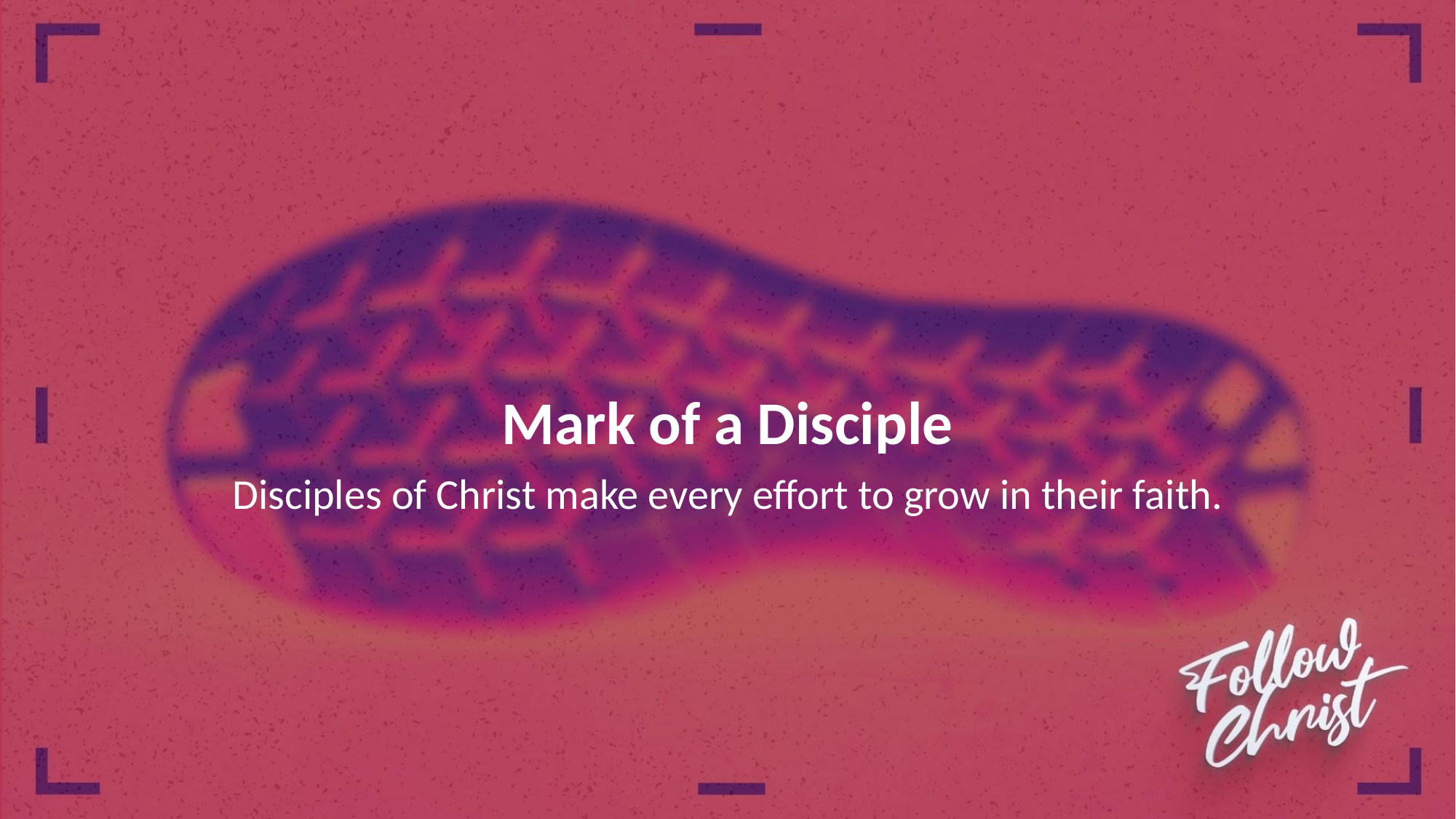

Mark of a Disciple
Disciples of Christ make every effort to grow in their faith.